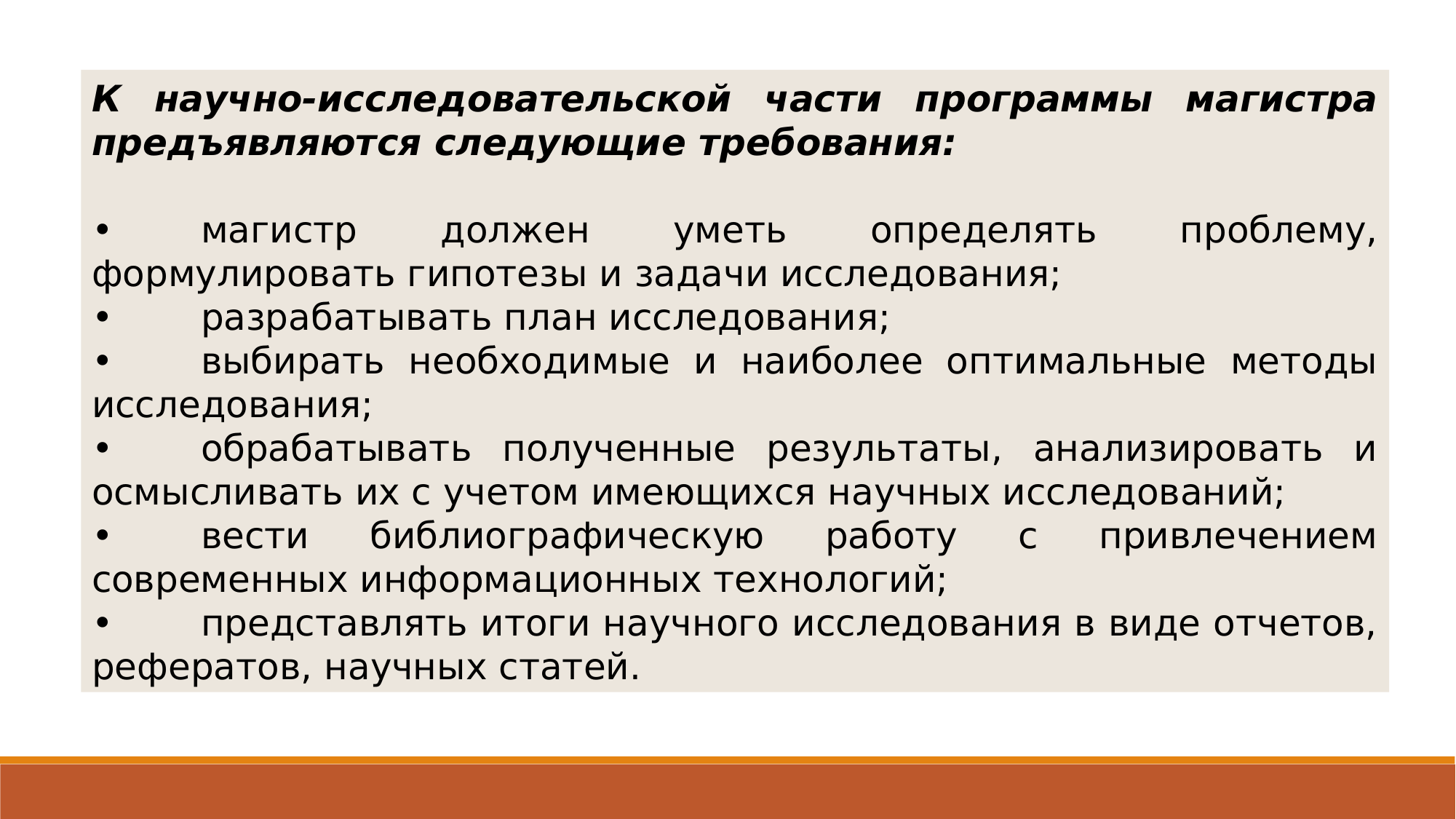

К научно-исследовательской части программы магистра предъявляются следующие требования:

•	магистр должен уметь определять проблему, формулировать гипотезы и задачи исследования;
•	разрабатывать план исследования;
•	выбирать необходимые и наиболее оптимальные методы исследования;
•	обрабатывать полученные результаты, анализировать и осмысливать их с учетом имеющихся научных исследований;
•	вести библиографическую работу с привлечением современных информационных технологий;
•	представлять итоги научного исследования в виде отчетов, рефератов, научных статей.